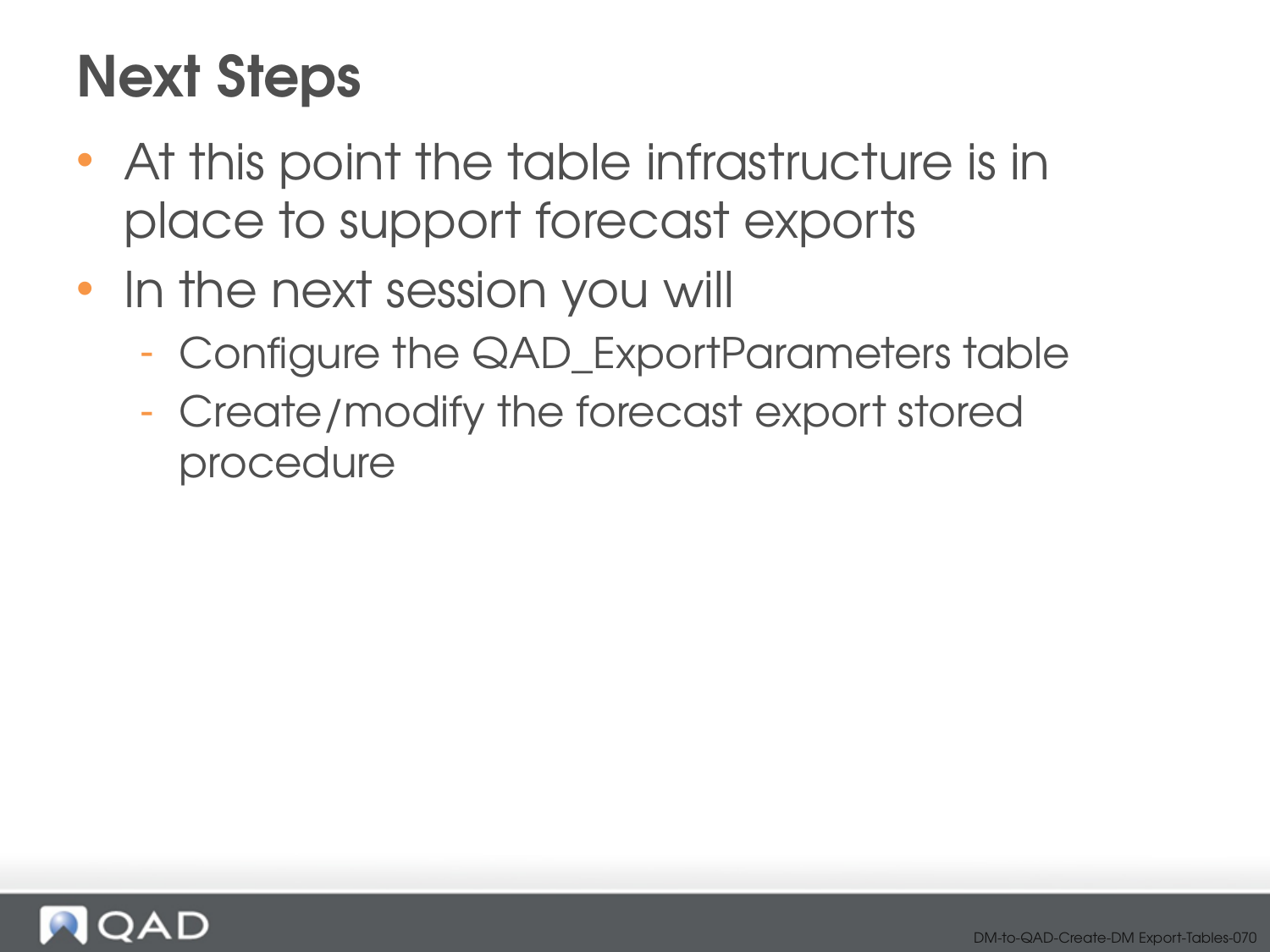

# Next Steps
At this point the table infrastructure is in place to support forecast exports
In the next session you will
Configure the QAD_ExportParameters table
Create/modify the forecast export stored procedure

DM-to-QAD-Create-DM Export-Tables-070